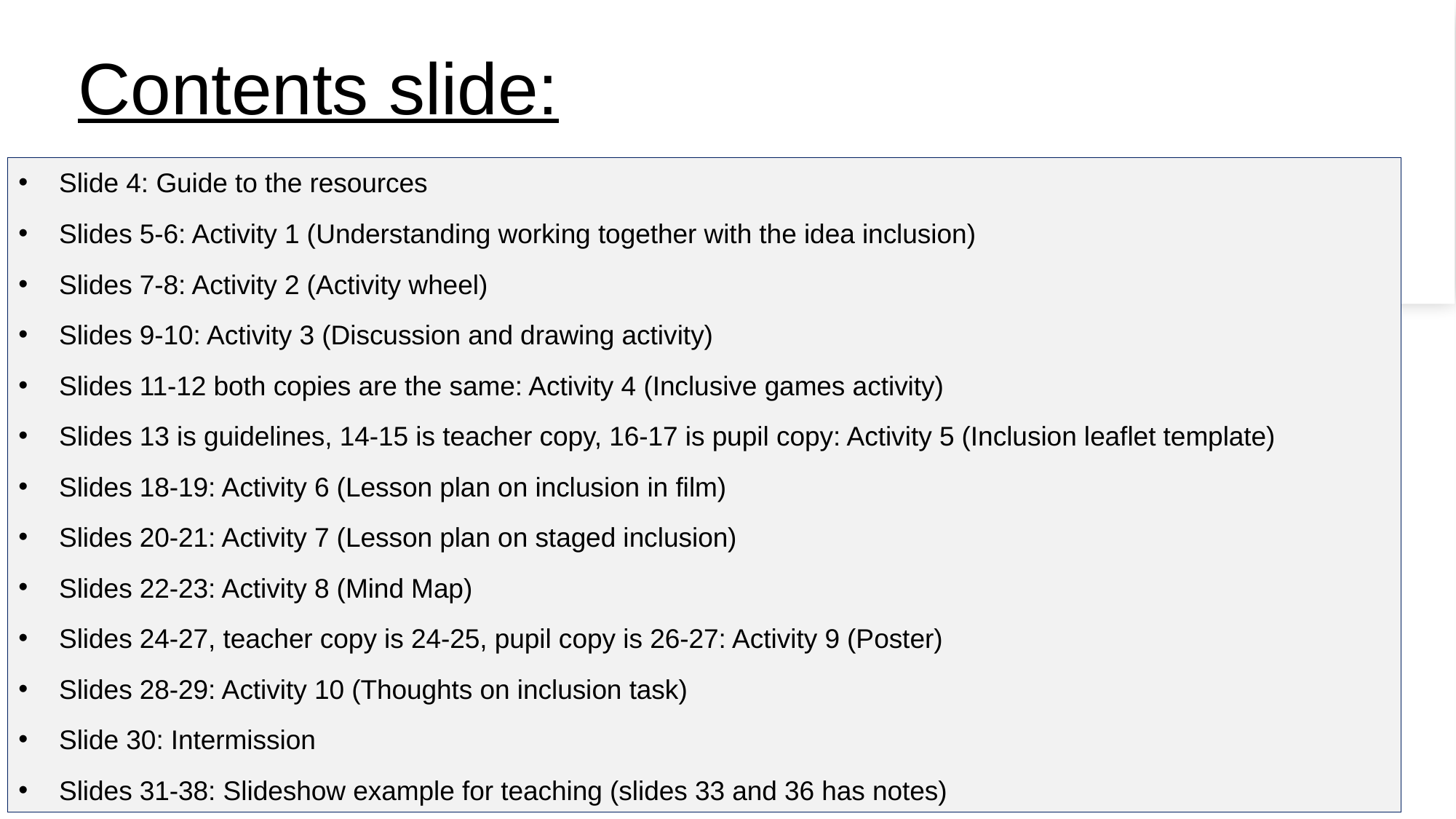

# Contents slide:
Slide 4: Guide to the resources
Slides 5-6: Activity 1 (Understanding working together with the idea inclusion)
Slides 7-8: Activity 2 (Activity wheel)
Slides 9-10: Activity 3 (Discussion and drawing activity)
Slides 11-12 both copies are the same: Activity 4 (Inclusive games activity)
Slides 13 is guidelines, 14-15 is teacher copy, 16-17 is pupil copy: Activity 5 (Inclusion leaflet template)
Slides 18-19: Activity 6 (Lesson plan on inclusion in film)
Slides 20-21: Activity 7 (Lesson plan on staged inclusion)
Slides 22-23: Activity 8 (Mind Map)
Slides 24-27, teacher copy is 24-25, pupil copy is 26-27: Activity 9 (Poster)
Slides 28-29: Activity 10 (Thoughts on inclusion task)
Slide 30: Intermission
Slides 31-38: Slideshow example for teaching (slides 33 and 36 has notes)